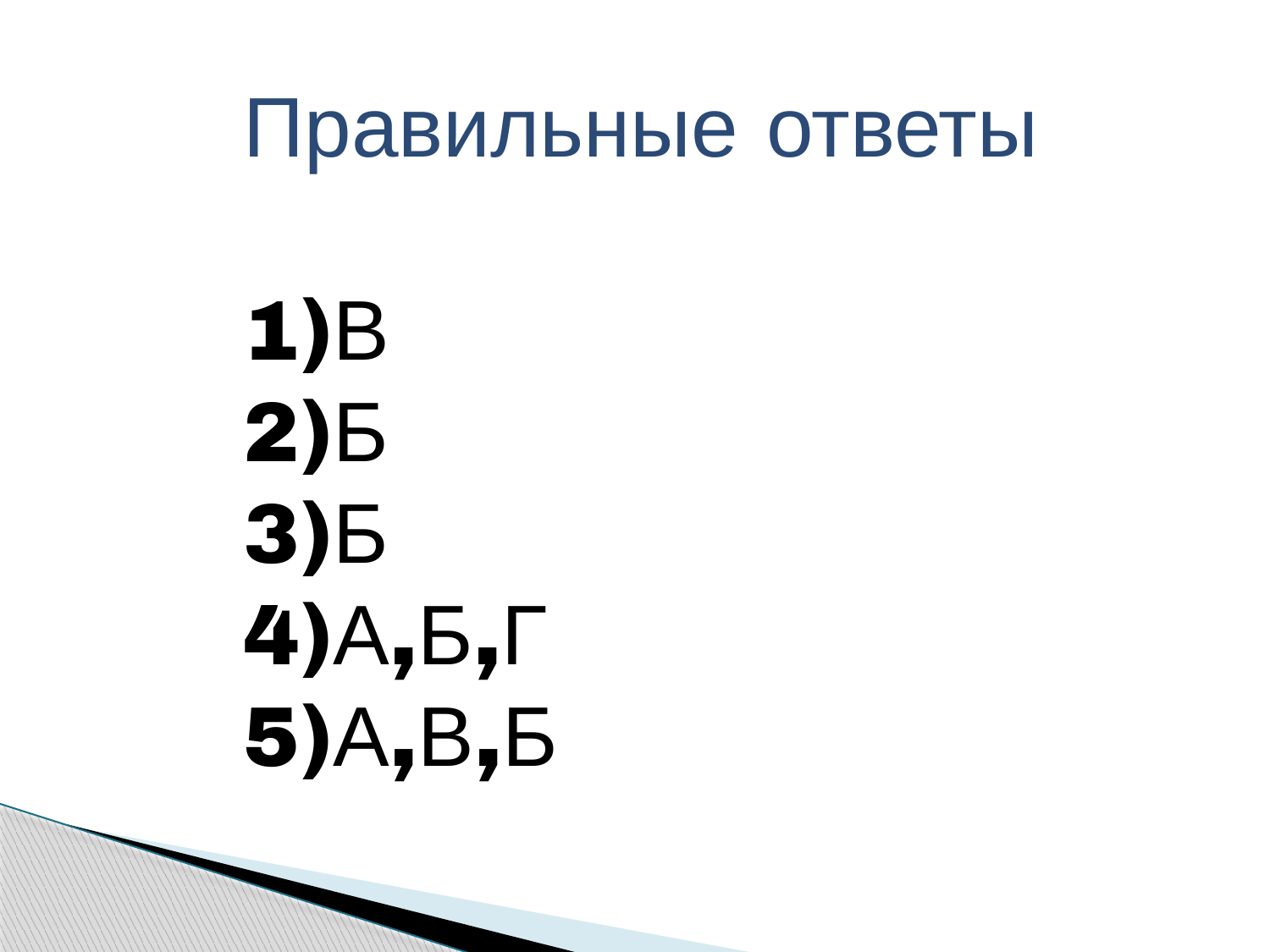

Правильные ответы

В
Б
Б
А,Б,Г
А,В,Б